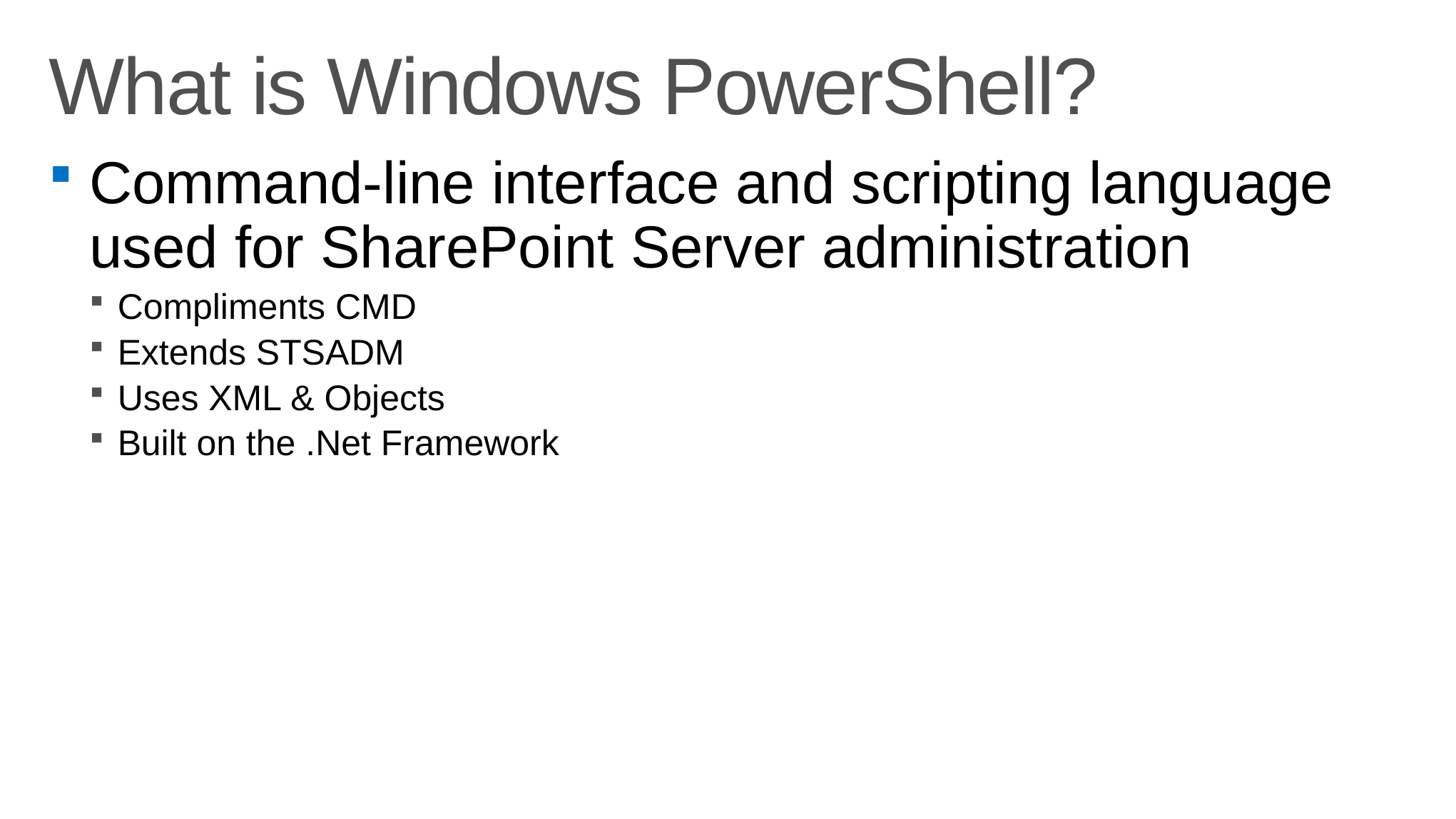

# What is Windows PowerShell?
Command-line interface and scripting language used for SharePoint Server administration
Compliments CMD
Extends STSADM
Uses XML & Objects
Built on the .Net Framework